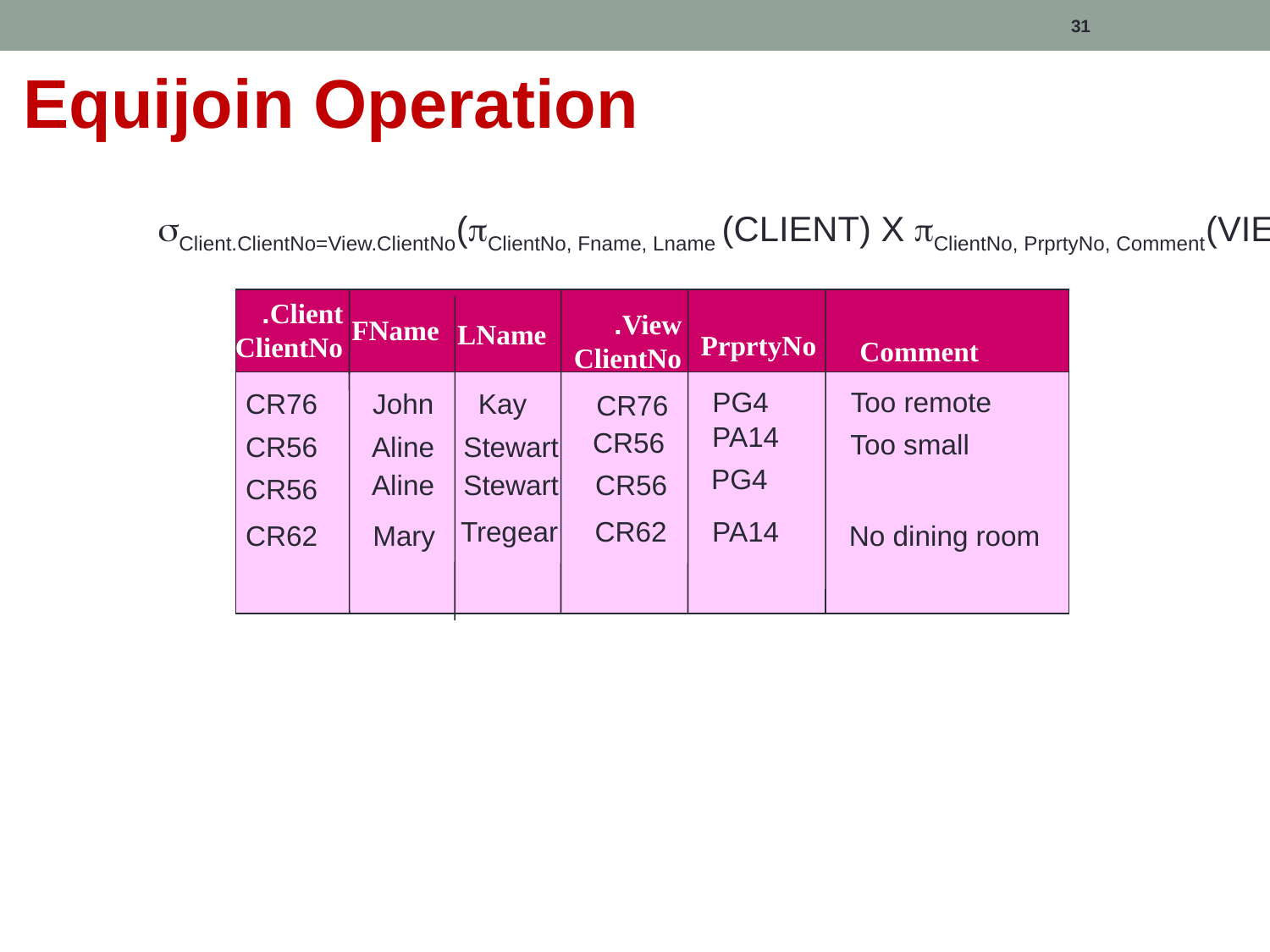

31
Equijoin Operation
σClient.ClientNo=View.ClientNo(πClientNo, Fname, Lname (CLIENT) X πClientNo, PrprtyNo, Comment(VIEW))
Client.
ClientNo

View.
ClientNo
FName
LName
PrprtyNo
Comment

PG4
Too remote
CR76
John
Kay
CR76
PA14
CR56
Too small
CR56
Aline
Stewart
PG4
Aline
Stewart
CR56
CR56
Tregear
CR62
PA14
CR62
Mary
No dining room